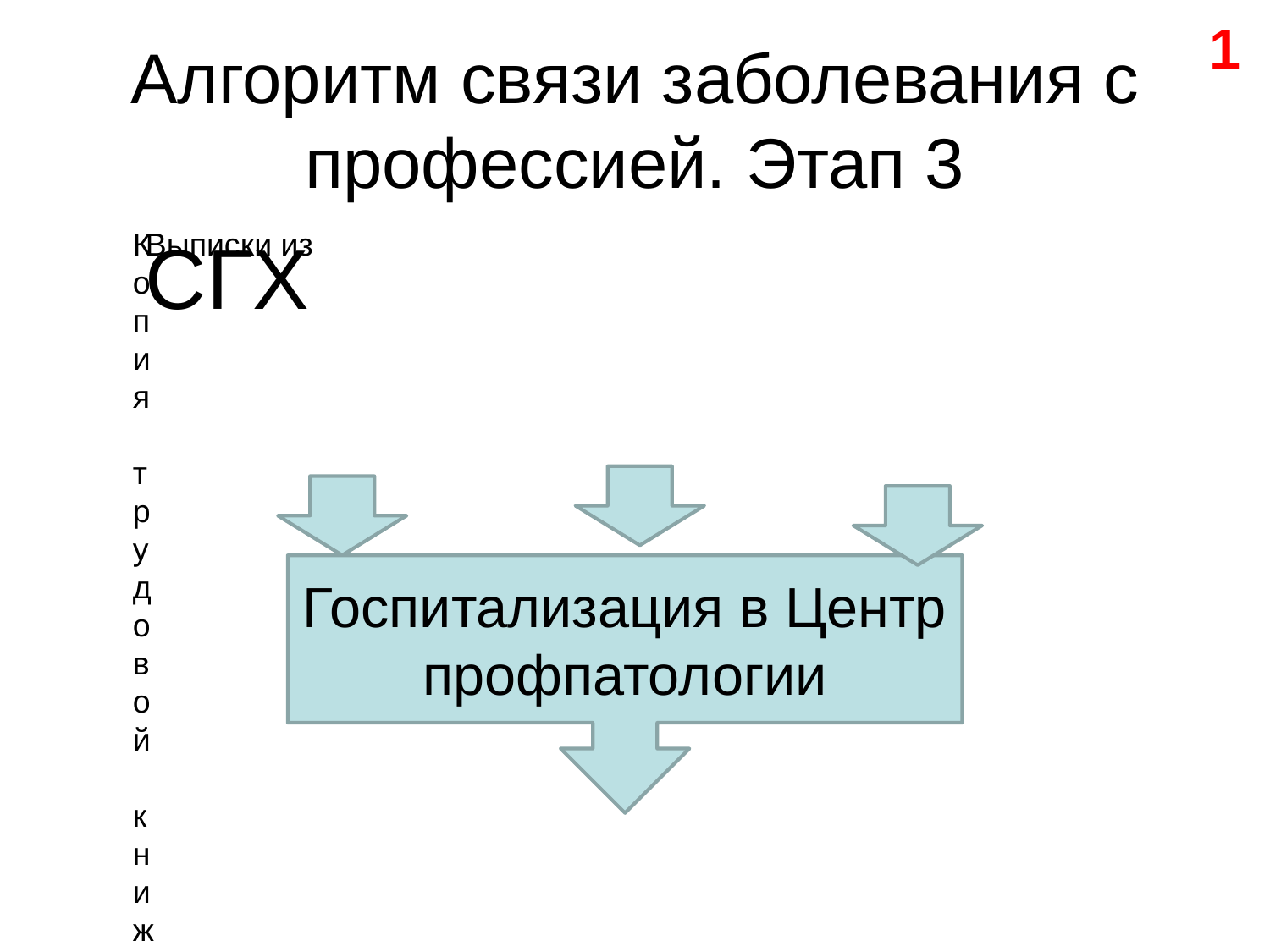

1
Алгоритм связи заболевания с профессией. Этап 3
СГХ
Копия трудовой книжки
Выписки из

Госпитализация в Центр профпатологии